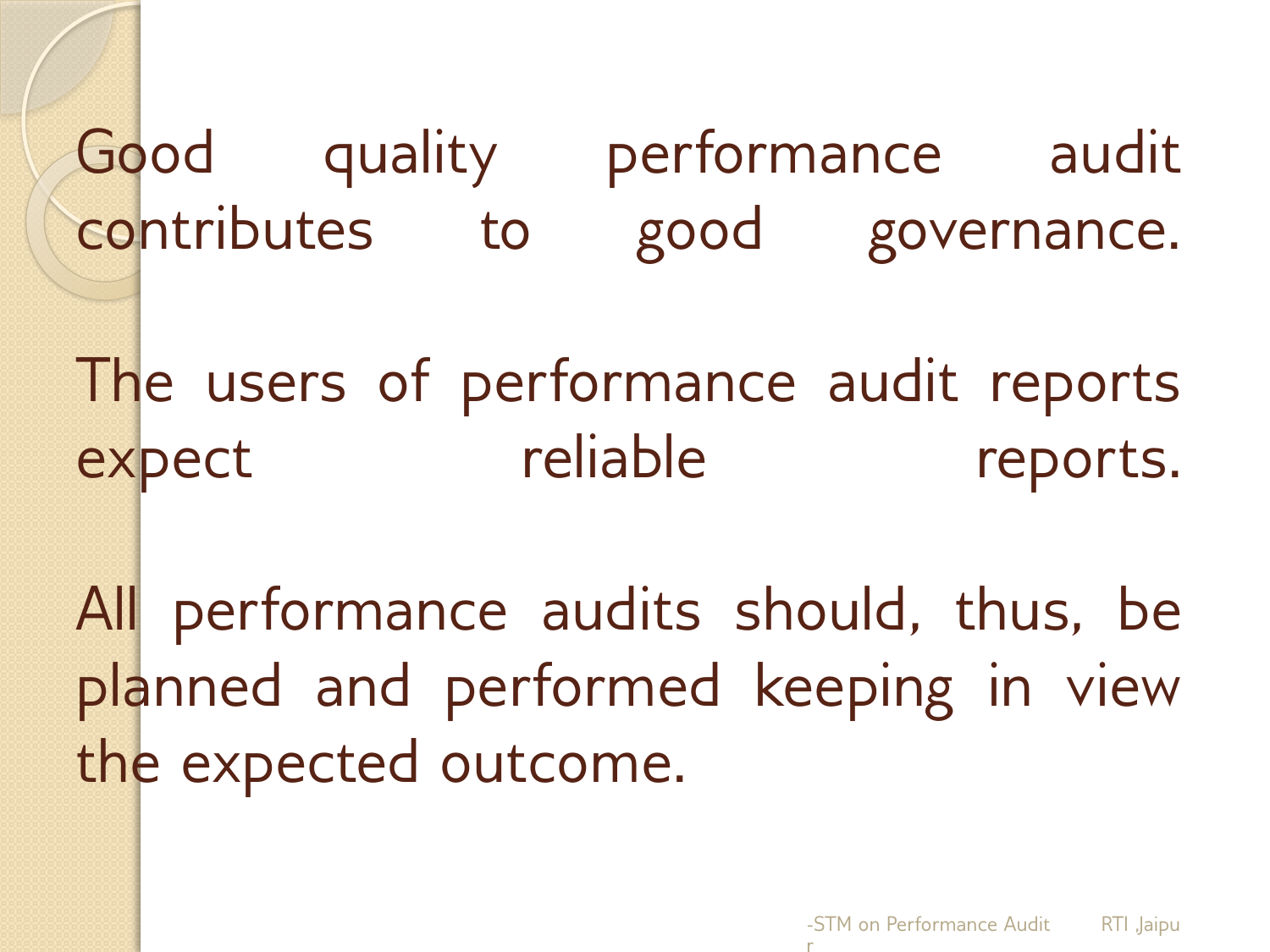

# Good quality performance audit contributes to good governance. The users of performance audit reports expect reliable reports. All performance audits should, thus, be planned and performed keeping in view the expected outcome.
-STM on Performance Audit        RTI ,Jaipur